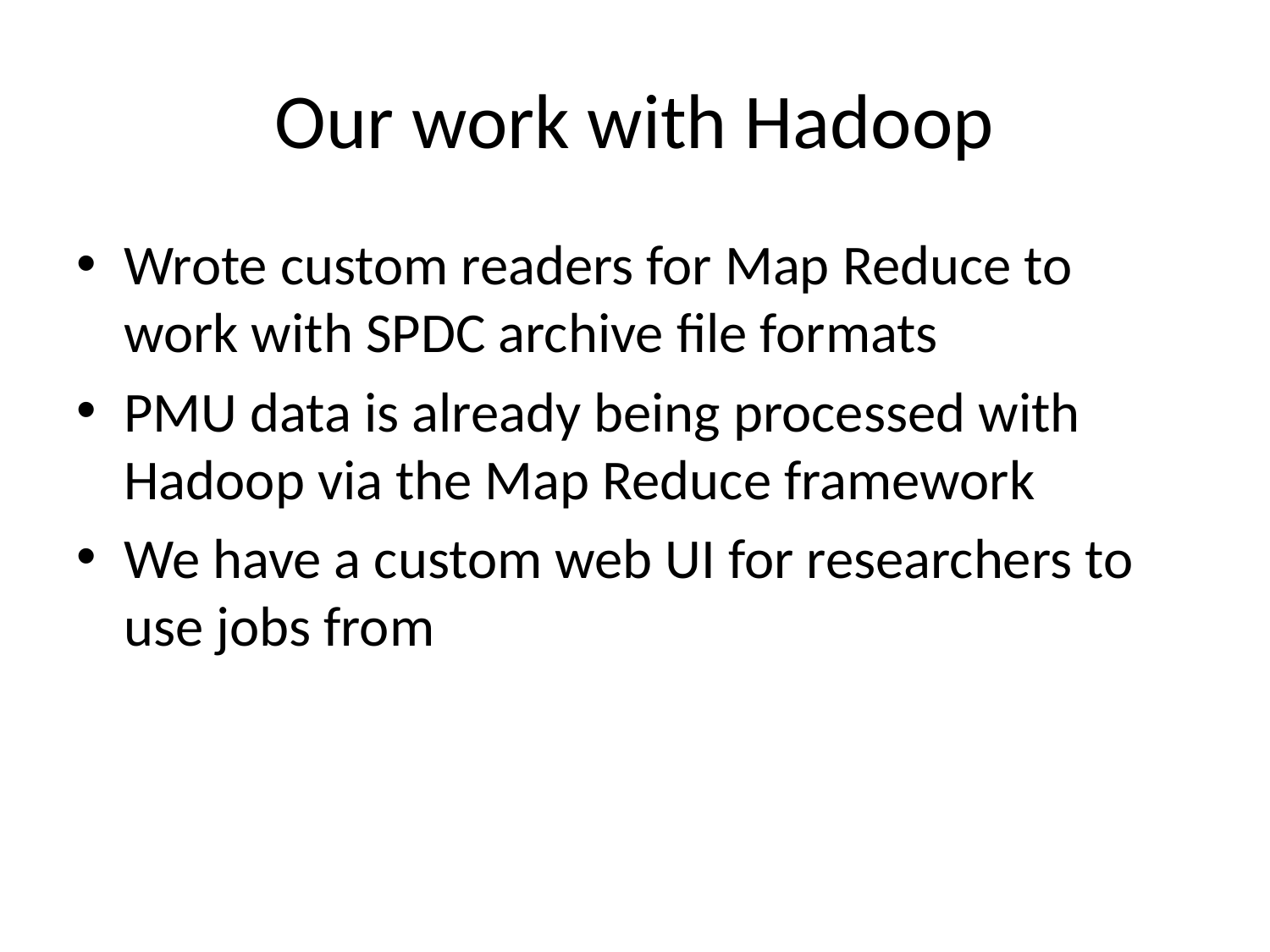

# Our work with Hadoop
Wrote custom readers for Map Reduce to work with SPDC archive file formats
PMU data is already being processed with Hadoop via the Map Reduce framework
We have a custom web UI for researchers to use jobs from